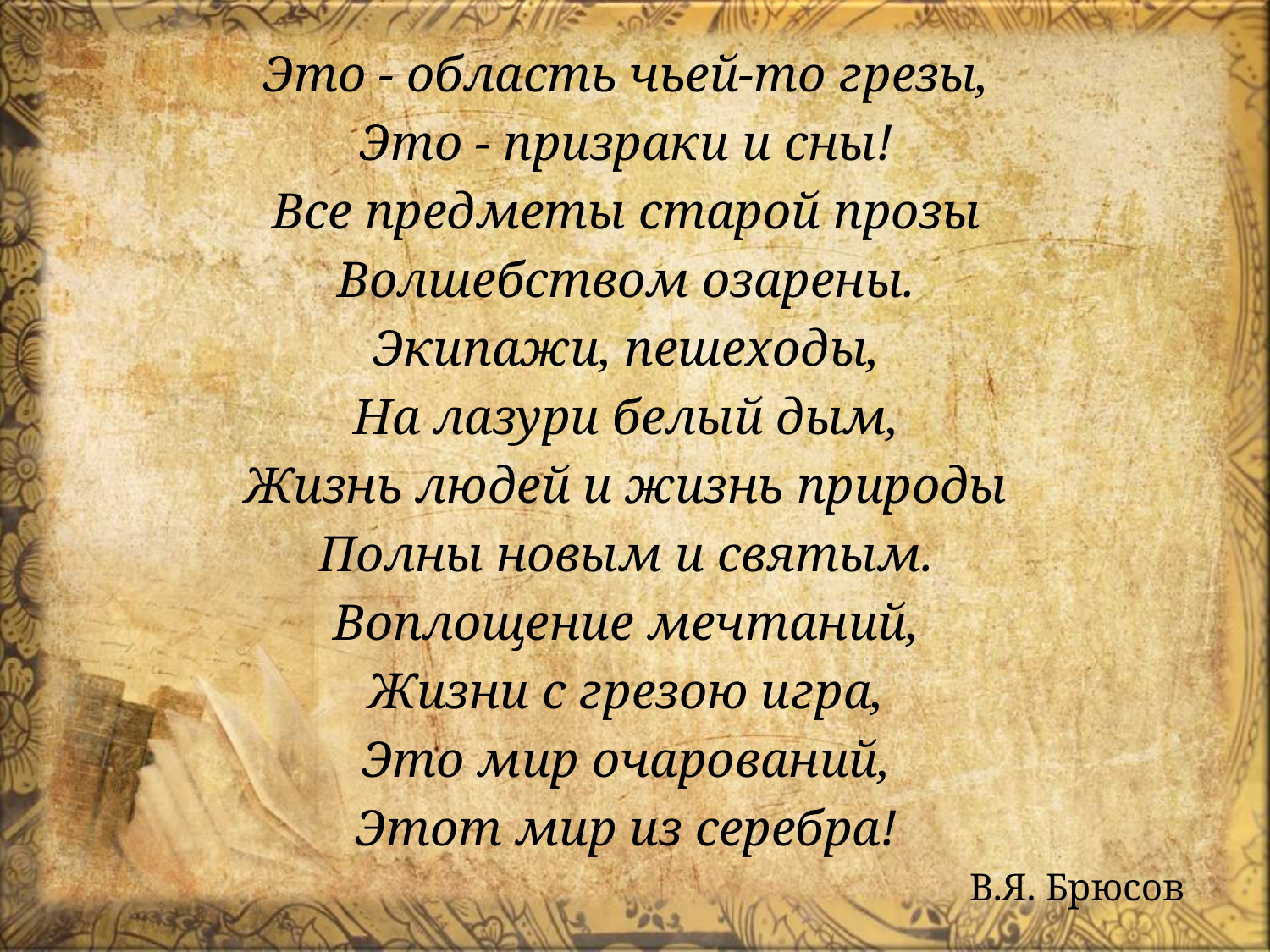

Это - область чьей-то грезы,
Это - призраки и сны!
Все предметы старой прозы
Волшебством озарены.
Экипажи, пешеходы,
На лазури белый дым,
Жизнь людей и жизнь природы
Полны новым и святым.
Воплощение мечтаний,
Жизни с грезою игра,
Это мир очарований,
Этот мир из серебра!
В.Я. Брюсов

#